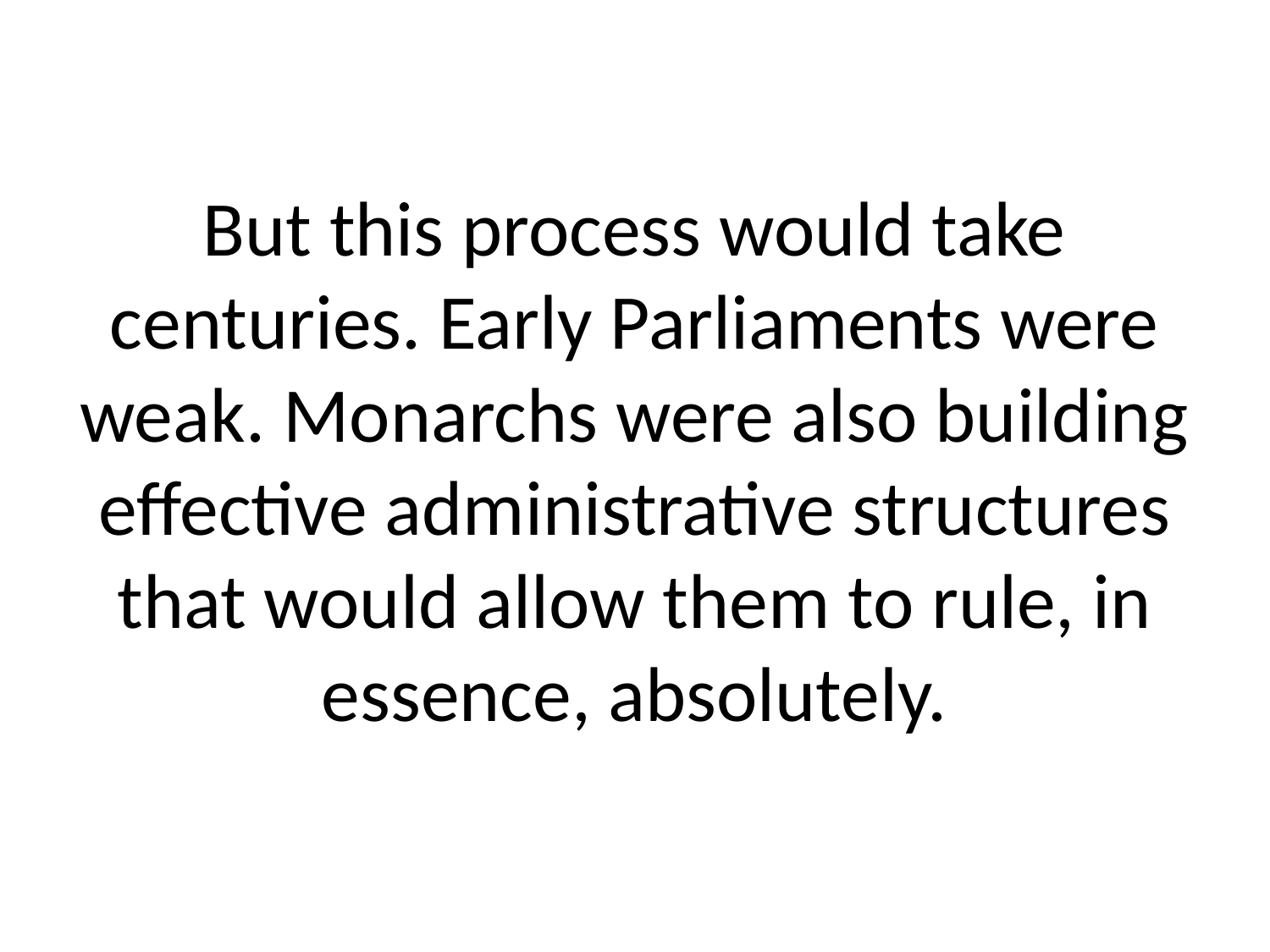

# But this process would take centuries. Early Parliaments were weak. Monarchs were also building effective administrative structures that would allow them to rule, in essence, absolutely.